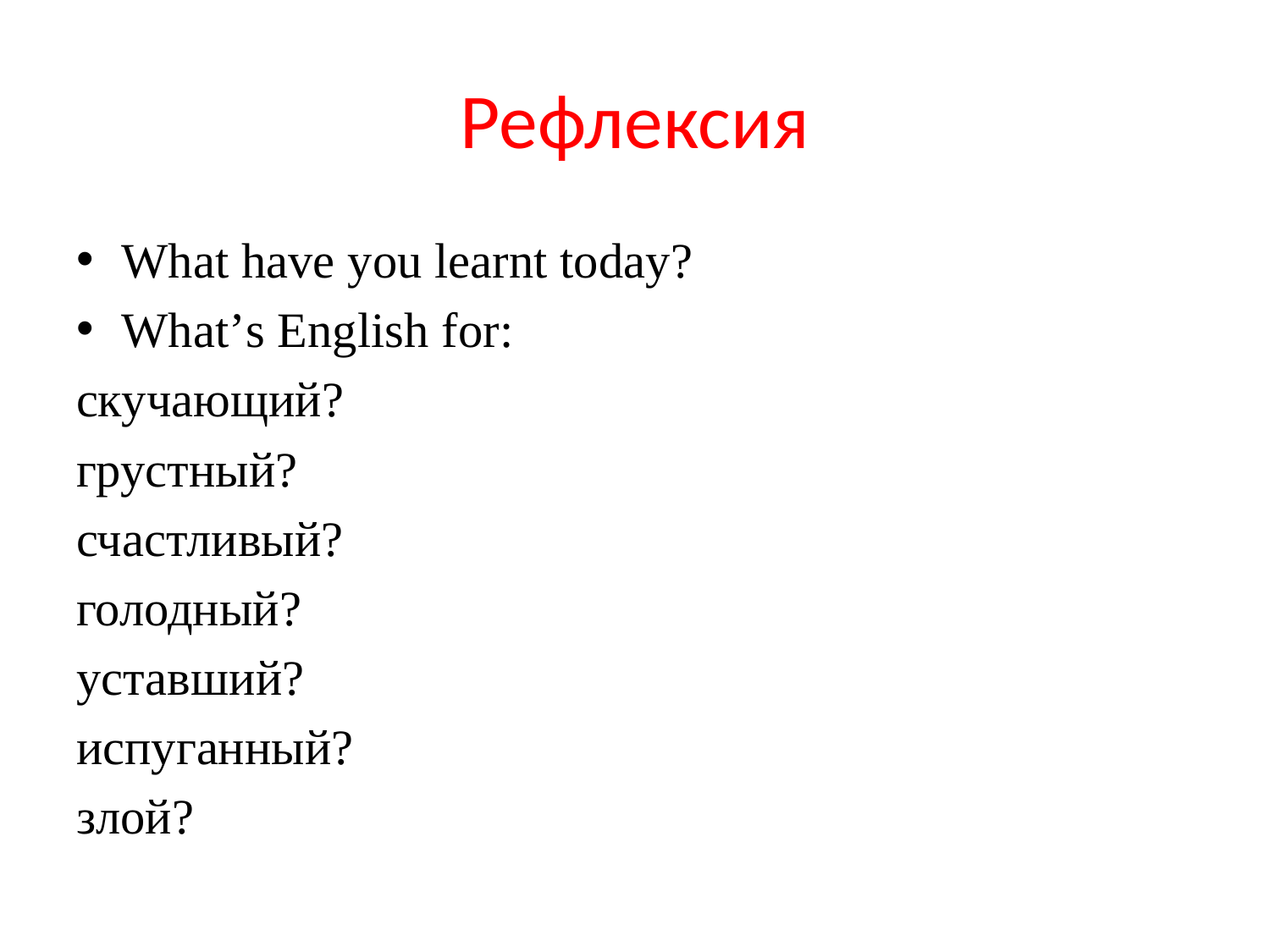

# Рефлексия
What have you learnt today?
What’s English for:
скучающий?
грустный?
счастливый?
голодный?
уставший?
испуганный?
злой?